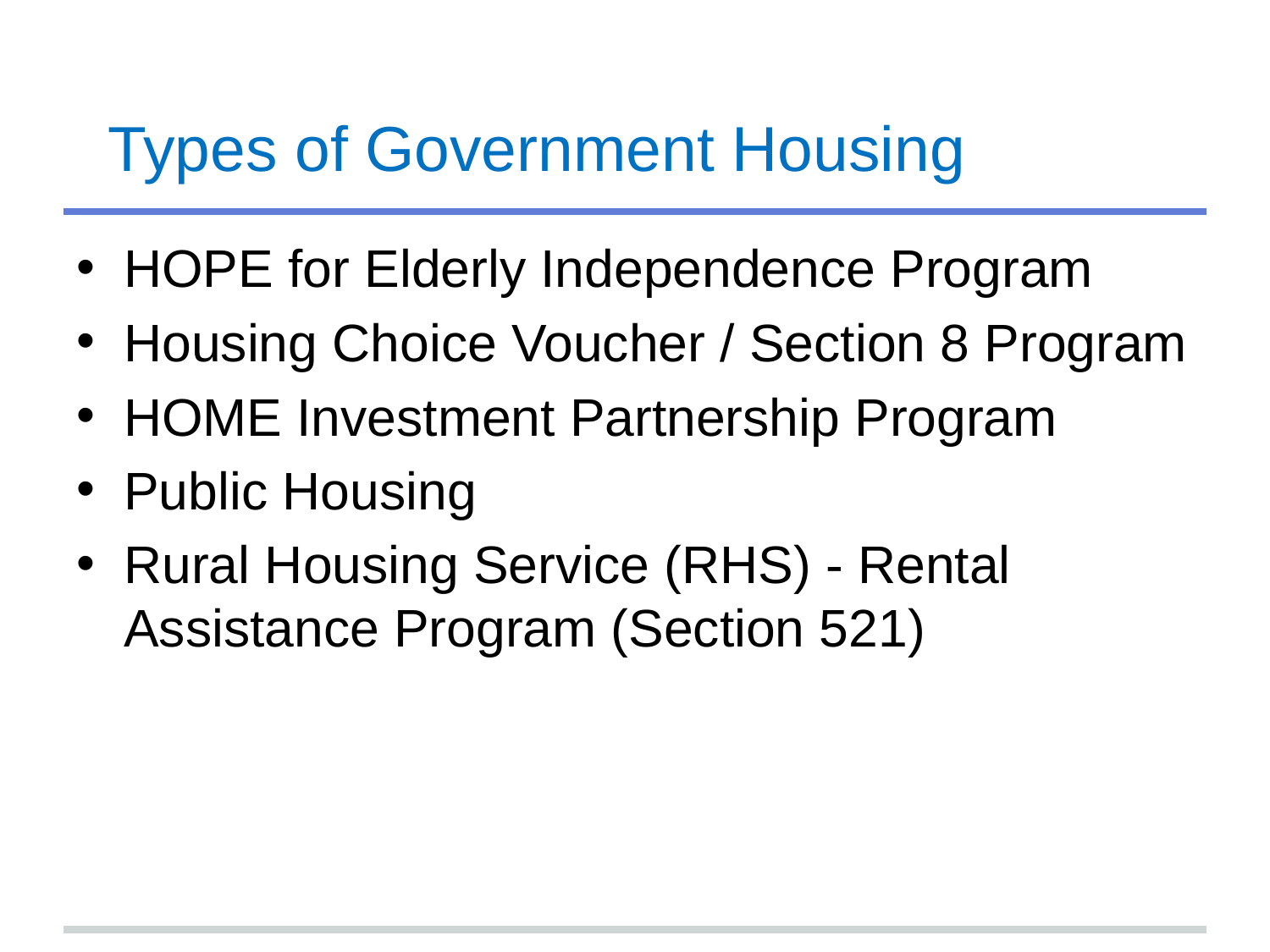

# Types of Government Housing
HOPE for Elderly Independence Program
Housing Choice Voucher / Section 8 Program
HOME Investment Partnership Program
Public Housing
Rural Housing Service (RHS) - Rental Assistance Program (Section 521)